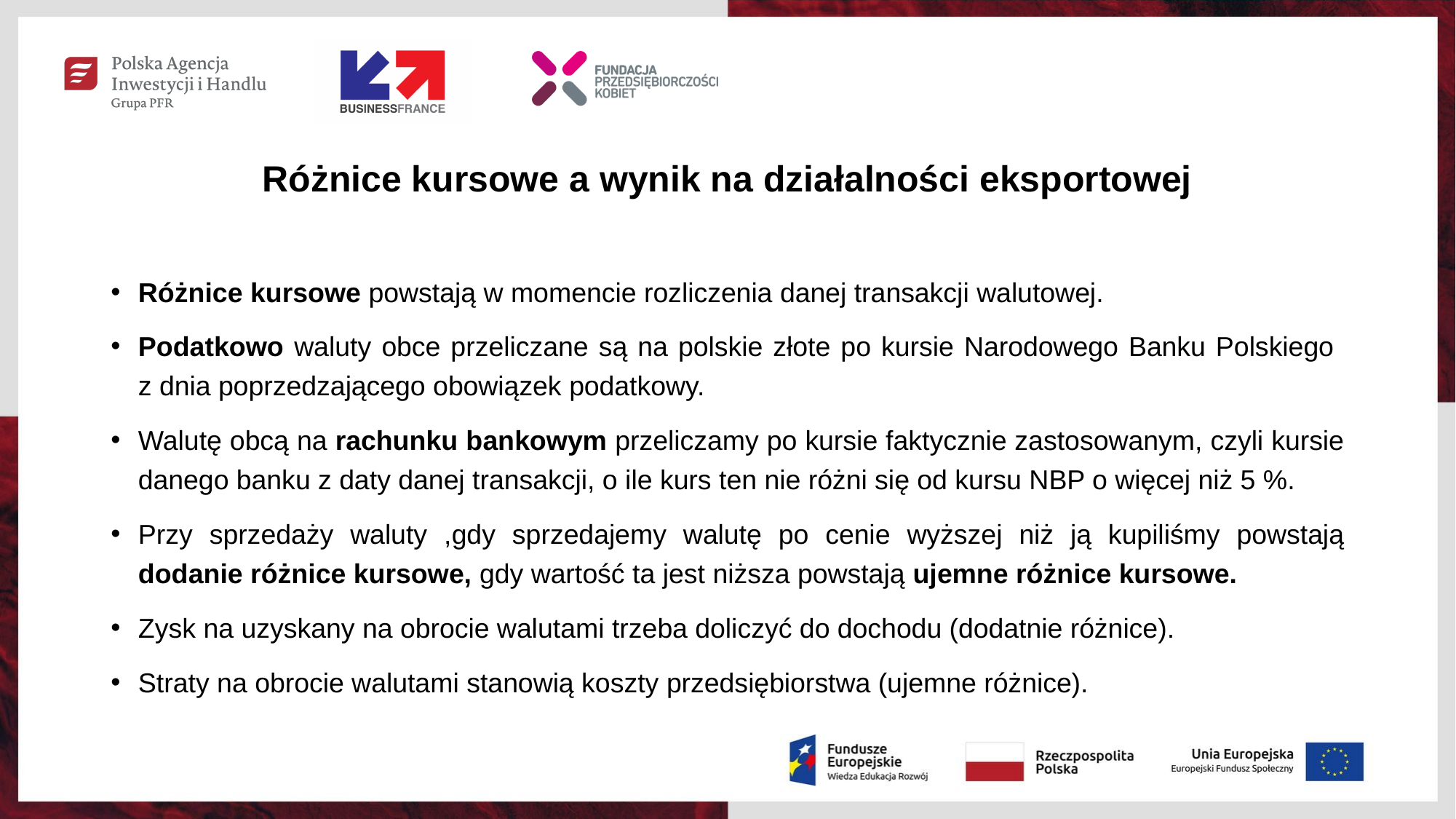

#
Różnice kursowe a wynik na działalności eksportowej
Różnice kursowe powstają w momencie rozliczenia danej transakcji walutowej.
Podatkowo waluty obce przeliczane są na polskie złote po kursie Narodowego Banku Polskiego
z dnia poprzedzającego obowiązek podatkowy.
Walutę obcą na rachunku bankowym przeliczamy po kursie faktycznie zastosowanym, czyli kursie danego banku z daty danej transakcji, o ile kurs ten nie różni się od kursu NBP o więcej niż 5 %.
Przy sprzedaży waluty ,gdy sprzedajemy walutę po cenie wyższej niż ją kupiliśmy powstają dodanie różnice kursowe, gdy wartość ta jest niższa powstają ujemne różnice kursowe.
Zysk na uzyskany na obrocie walutami trzeba doliczyć do dochodu (dodatnie różnice).
Straty na obrocie walutami stanowią koszty przedsiębiorstwa (ujemne różnice).